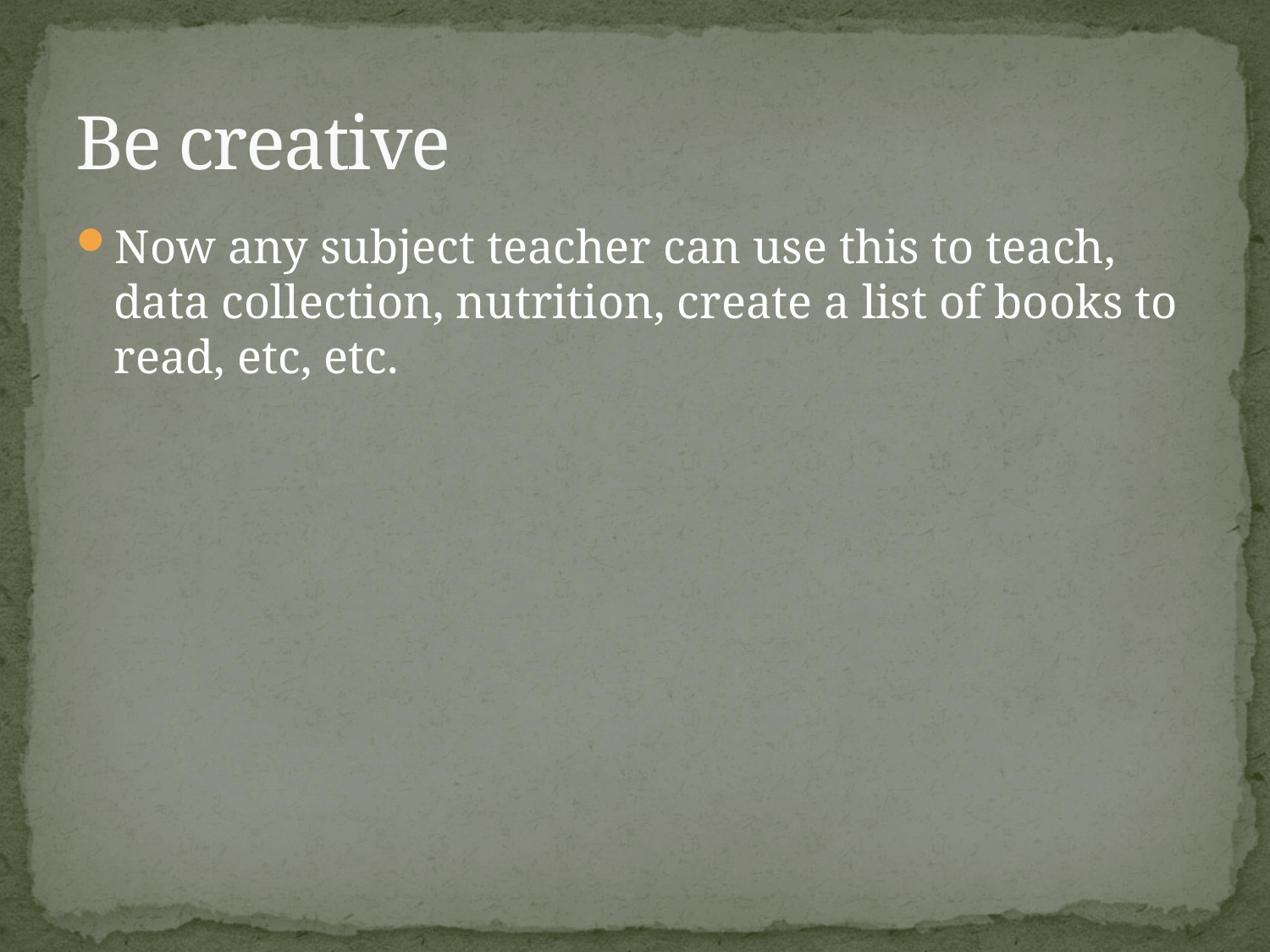

# Be creative
Now any subject teacher can use this to teach, data collection, nutrition, create a list of books to read, etc, etc.